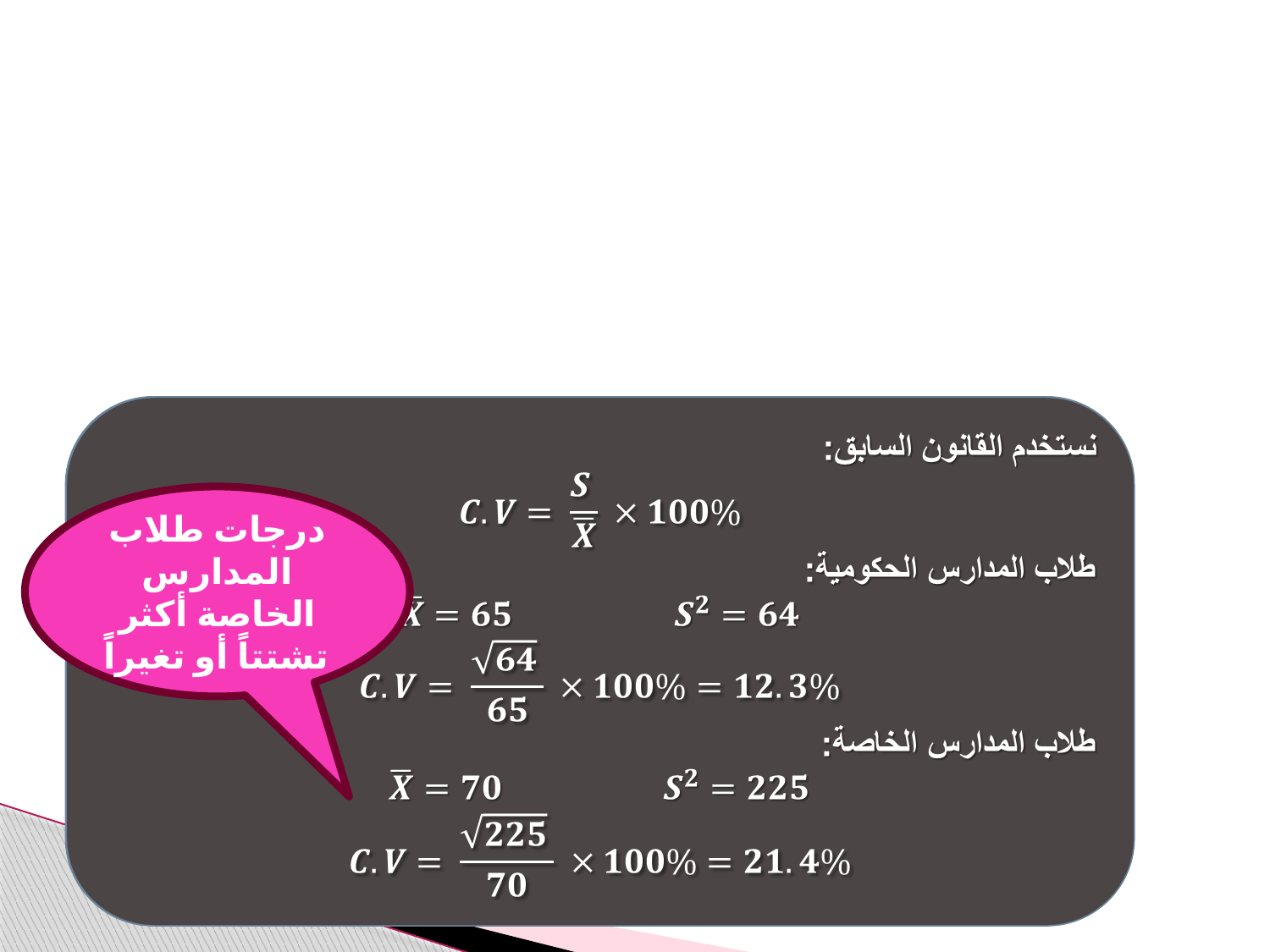

درجات طلاب المدارس الخاصة أكثر تشتتاً أو تغيراً